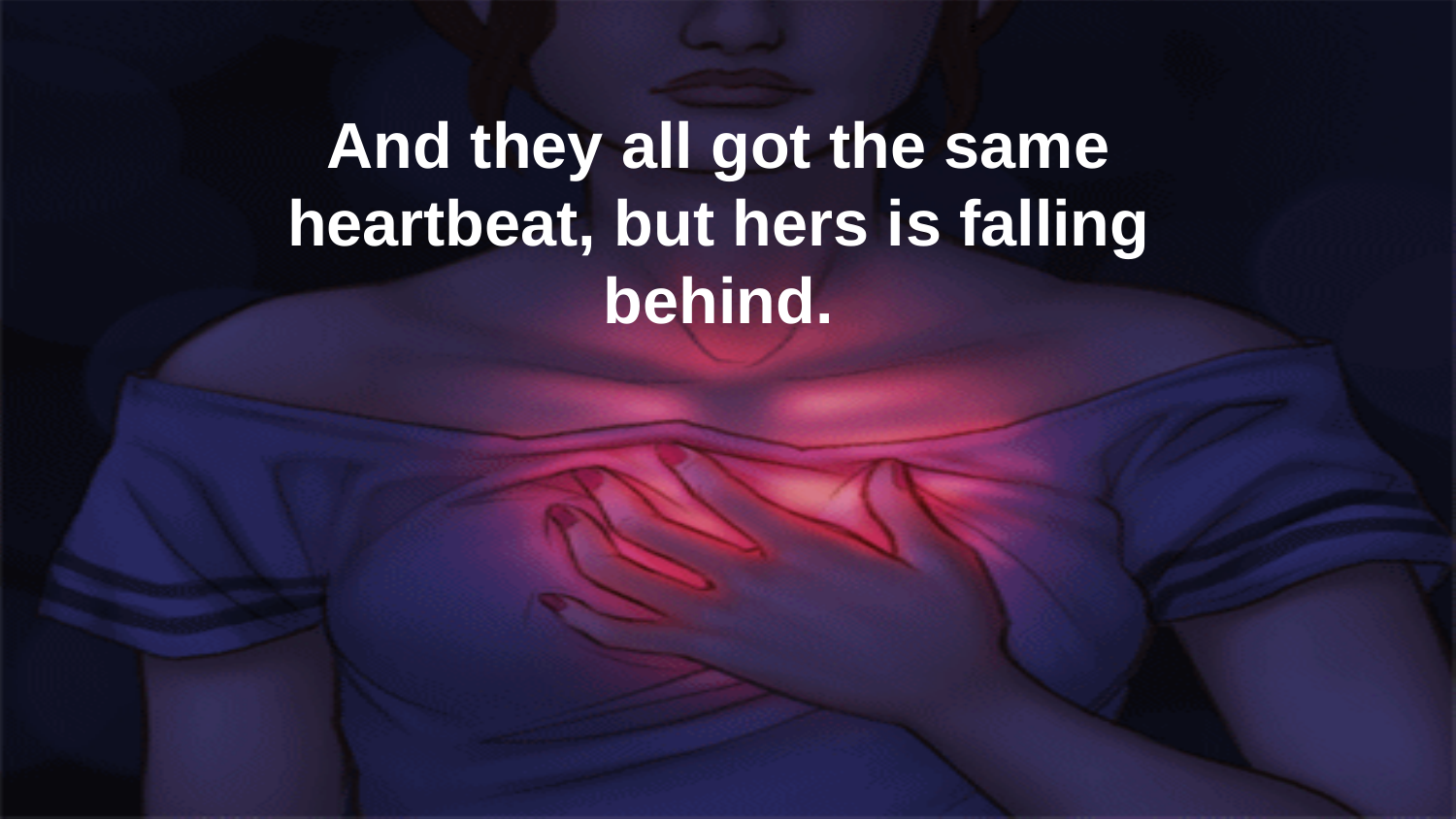

And they all got the same heartbeat, but hers is falling behind.